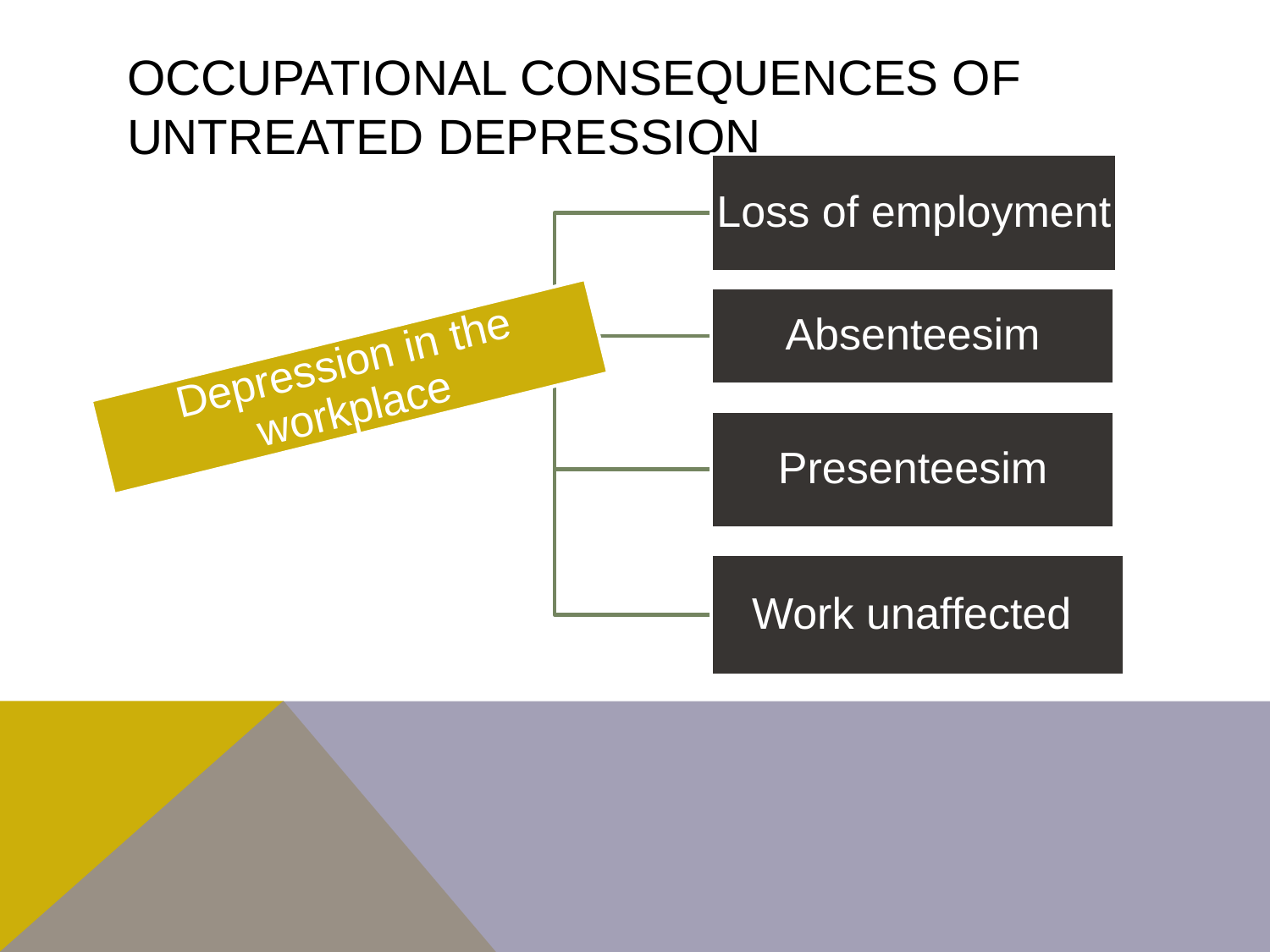

# Occupational Consequences of untreated depression

Depression in the workplace
Loss of employment
Absenteesim
Presenteesim
Work unaffected